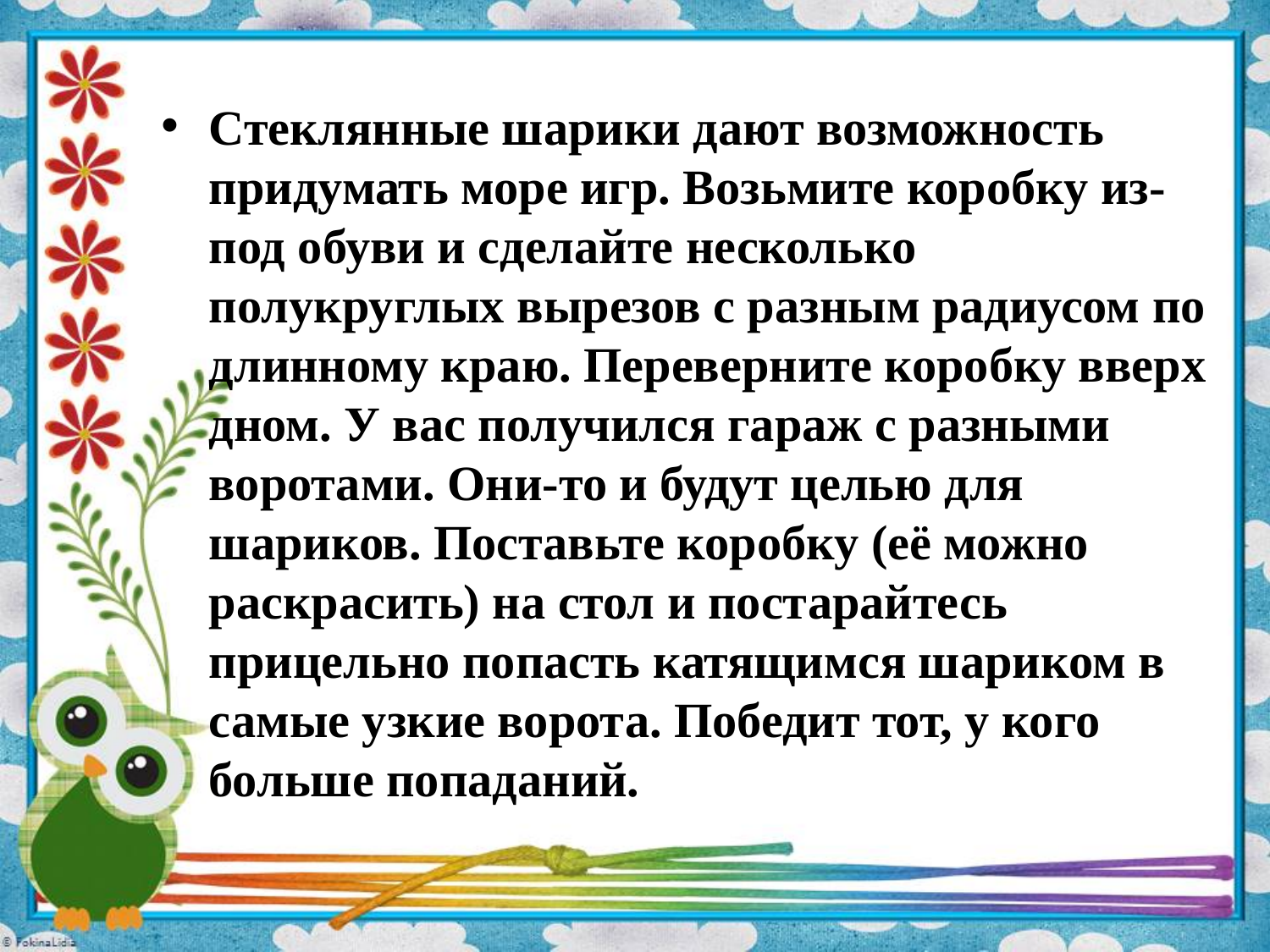

#
Стеклянные шарики дают возможность придумать море игр. Возьмите коробку из-под обуви и сделайте несколько полукруглых вырезов с разным радиусом по длинному краю. Переверните коробку вверх дном. У вас получился гараж с разными воротами. Они-то и будут целью для шариков. Поставьте коробку (её можно раскрасить) на стол и постарайтесь прицельно попасть катящимся шариком в самые узкие ворота. Победит тот, у кого больше попаданий.